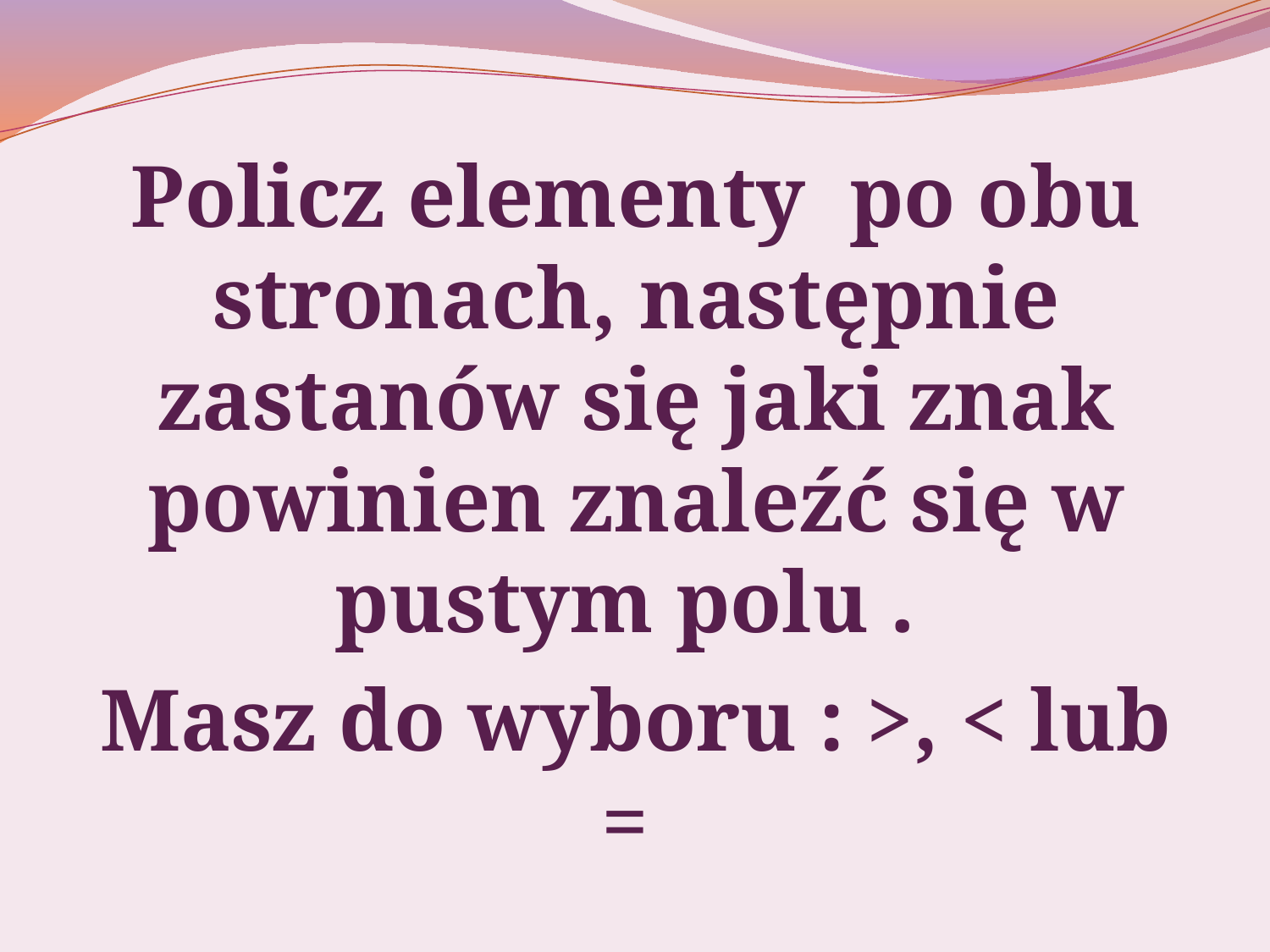

Policz elementy  po obu stronach, następnie zastanów się jaki znak powinien znaleźć się w pustym polu .
Masz do wyboru : >, < lub =